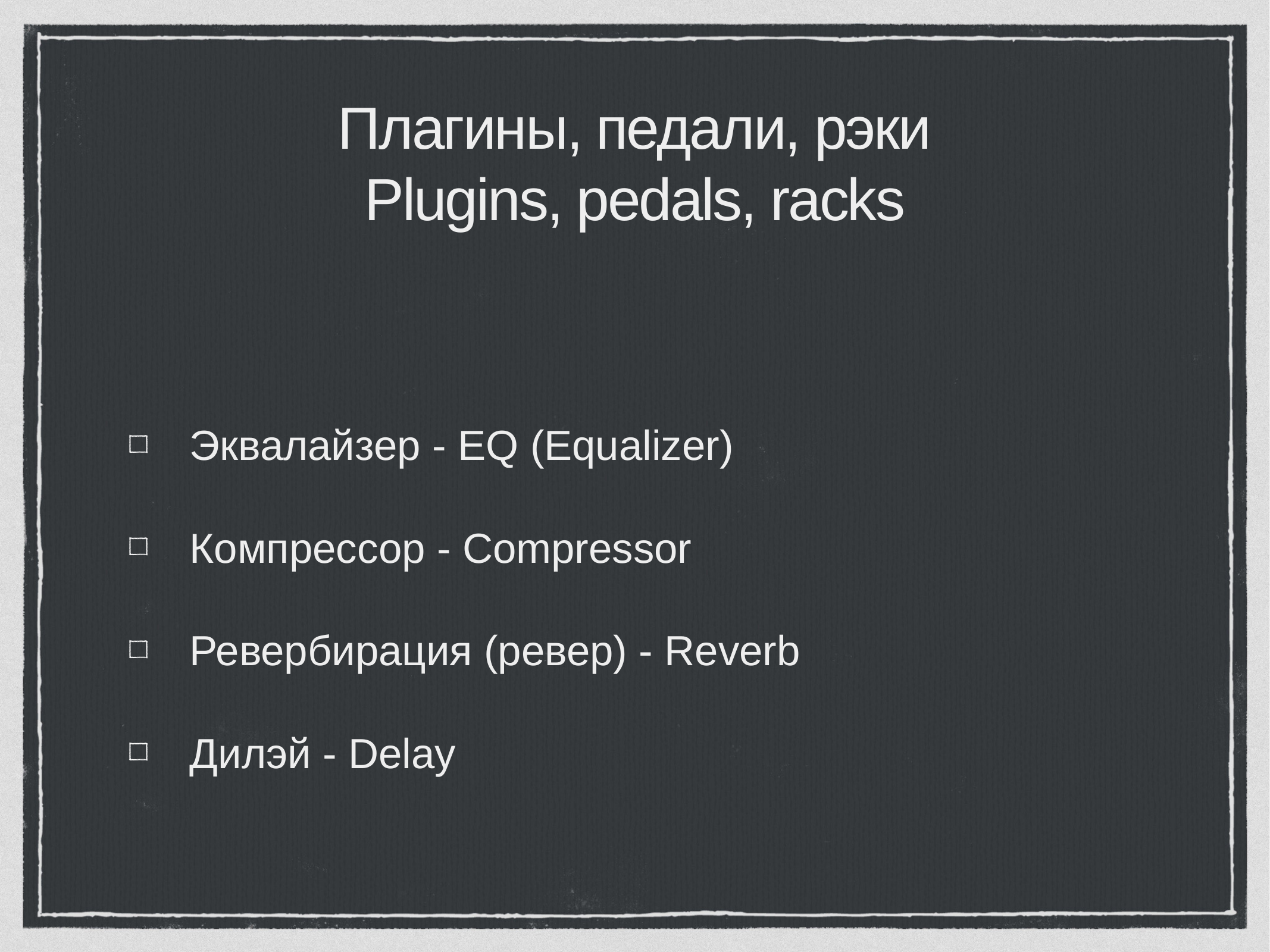

# Плагины, педали, рэки
Plugins, pedals, racks
Эквалайзер - EQ (Equalizer)
Компрессор - Compressor
Ревербирация (ревер) - Reverb
Дилэй - Delay